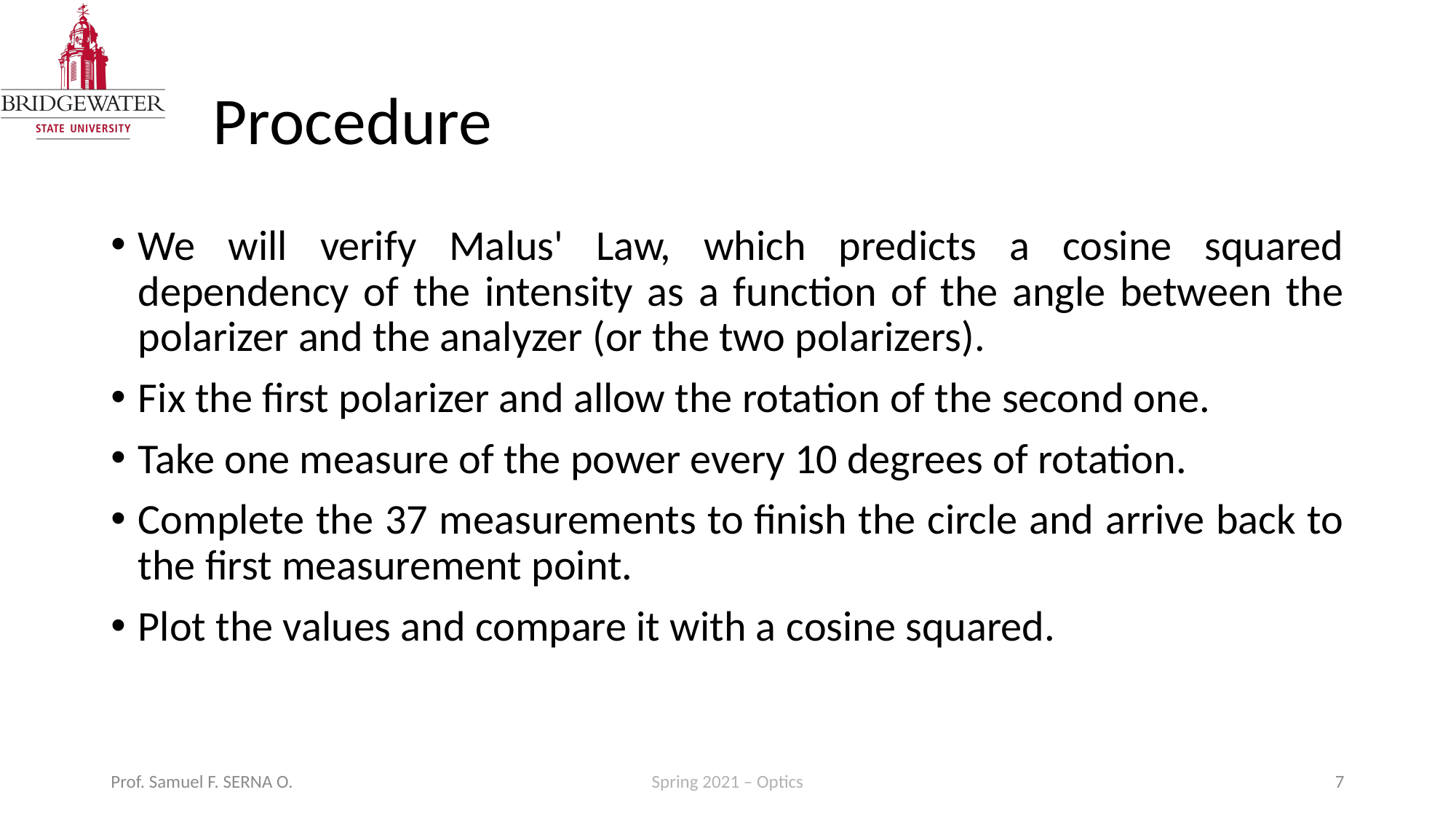

# Procedure
We will verify Malus' Law, which predicts a cosine squared dependency of the intensity as a function of the angle between the polarizer and the analyzer (or the two polarizers).
Fix the first polarizer and allow the rotation of the second one.
Take one measure of the power every 10 degrees of rotation.
Complete the 37 measurements to finish the circle and arrive back to the first measurement point.
Plot the values and compare it with a cosine squared.
Prof. Samuel F. SERNA O.
Spring 2021 – Optics
7